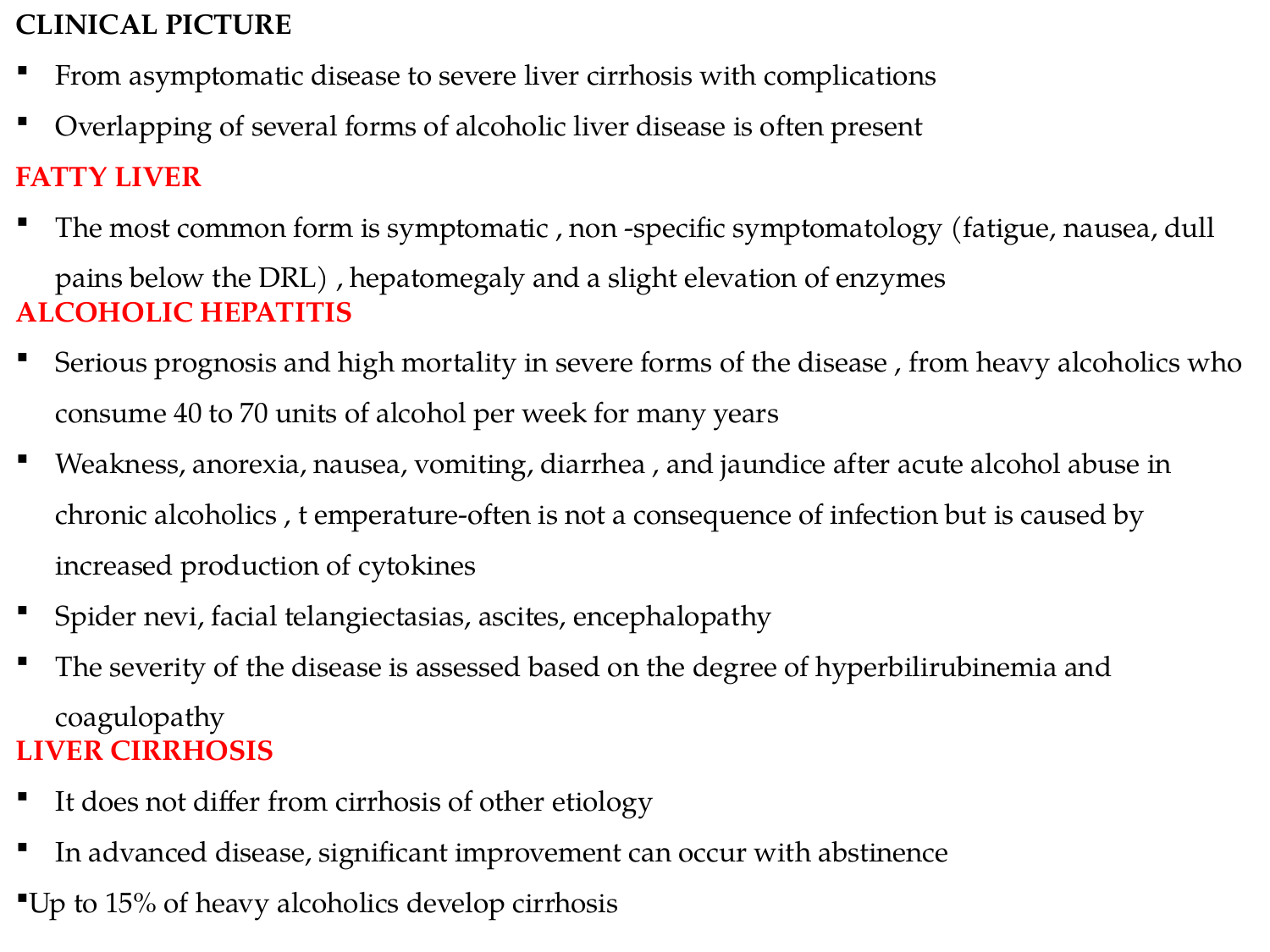

CLINICAL PICTURE
From asymptomatic disease to severe liver cirrhosis with complications
Overlapping of several forms of alcoholic liver disease is often present
FATTY LIVER
The most common form is symptomatic , non -specific symptomatology (fatigue, nausea, dull pains below the DRL) , hepatomegaly and a slight elevation of enzymes
ALCOHOLIC HEPATITIS
Serious prognosis and high mortality in severe forms of the disease , from heavy alcoholics who consume 40 to 70 units of alcohol per week for many years
Weakness, anorexia, nausea, vomiting, diarrhea , and jaundice after acute alcohol abuse in chronic alcoholics , t emperature-often is not a consequence of infection but is caused by increased production of cytokines
Spider nevi, facial telangiectasias, ascites, encephalopathy
The severity of the disease is assessed based on the degree of hyperbilirubinemia and coagulopathy
LIVER CIRRHOSIS
It does not differ from cirrhosis of other etiology
In advanced disease, significant improvement can occur with abstinence
Up to 15% of heavy alcoholics develop cirrhosis